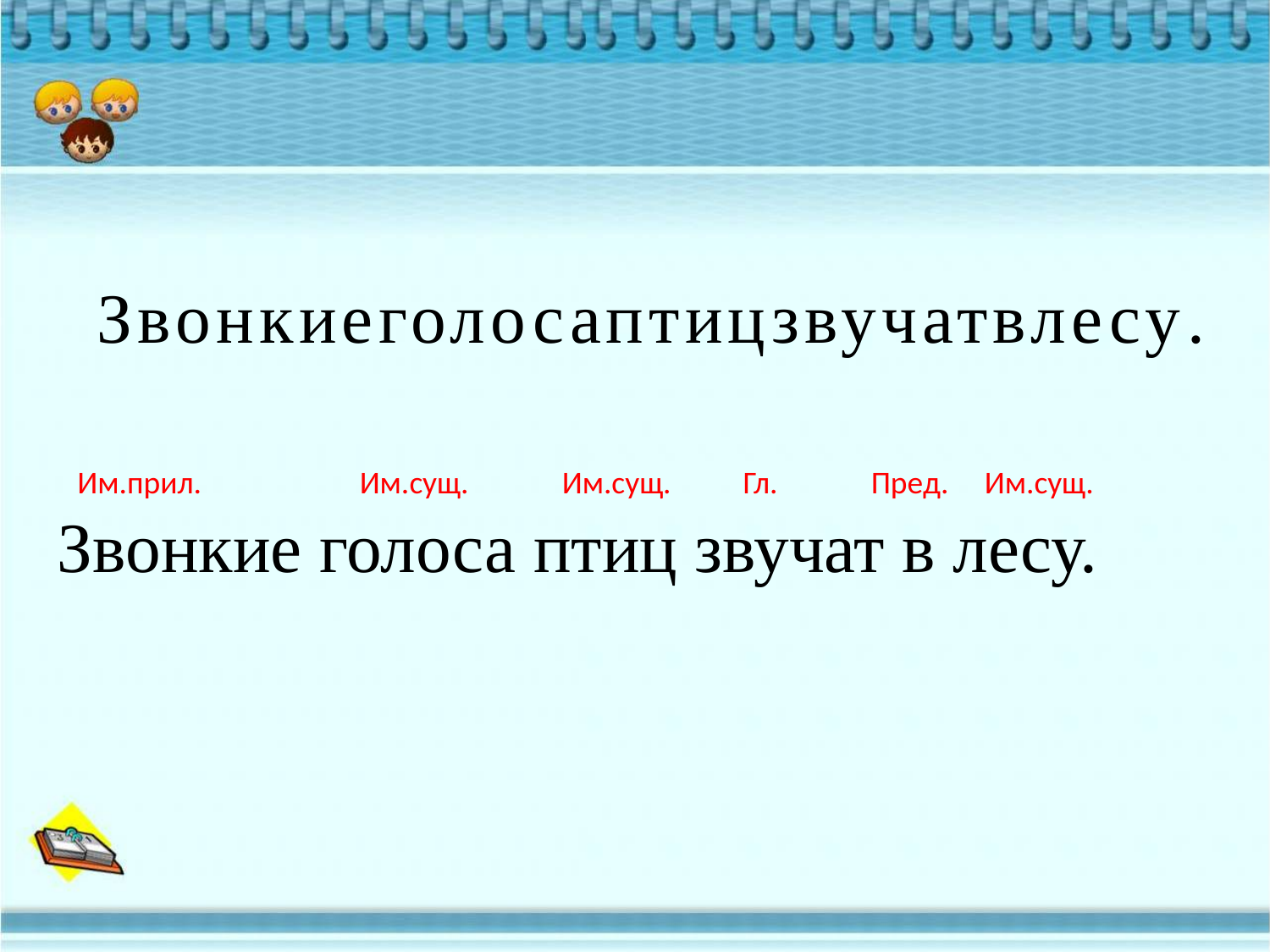

Звонкиеголосаптицзвучатвлесу.
Им.прил.                      Им.сущ.             Им.сущ.          Гл.             Пред.     Им.сущ.
Звонкие голоса птиц звучат в лесу.